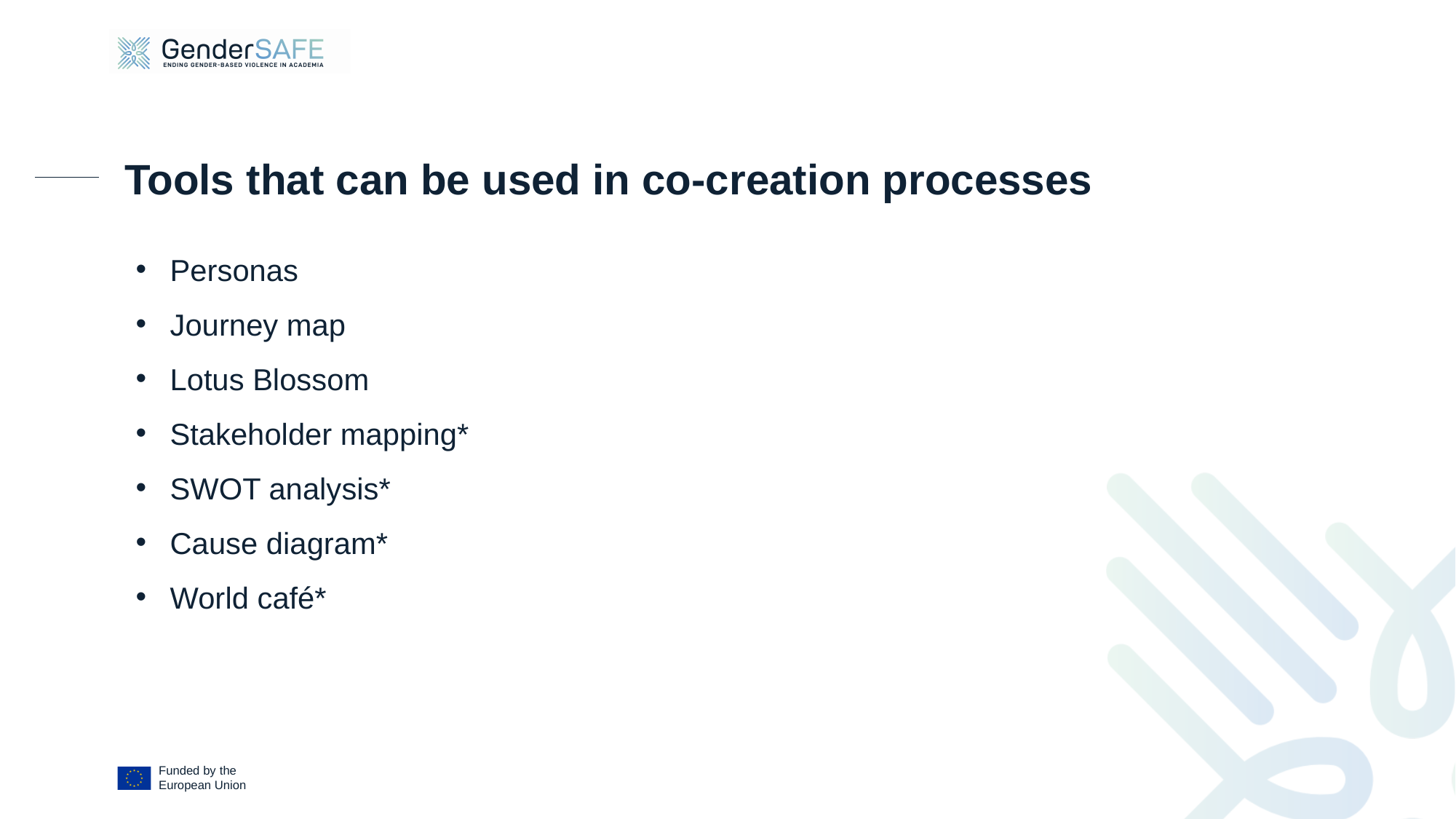

# Tools that can be used in co-creation processes
Personas
Journey map
Lotus Blossom
Stakeholder mapping*
SWOT analysis*
Cause diagram*
World café*